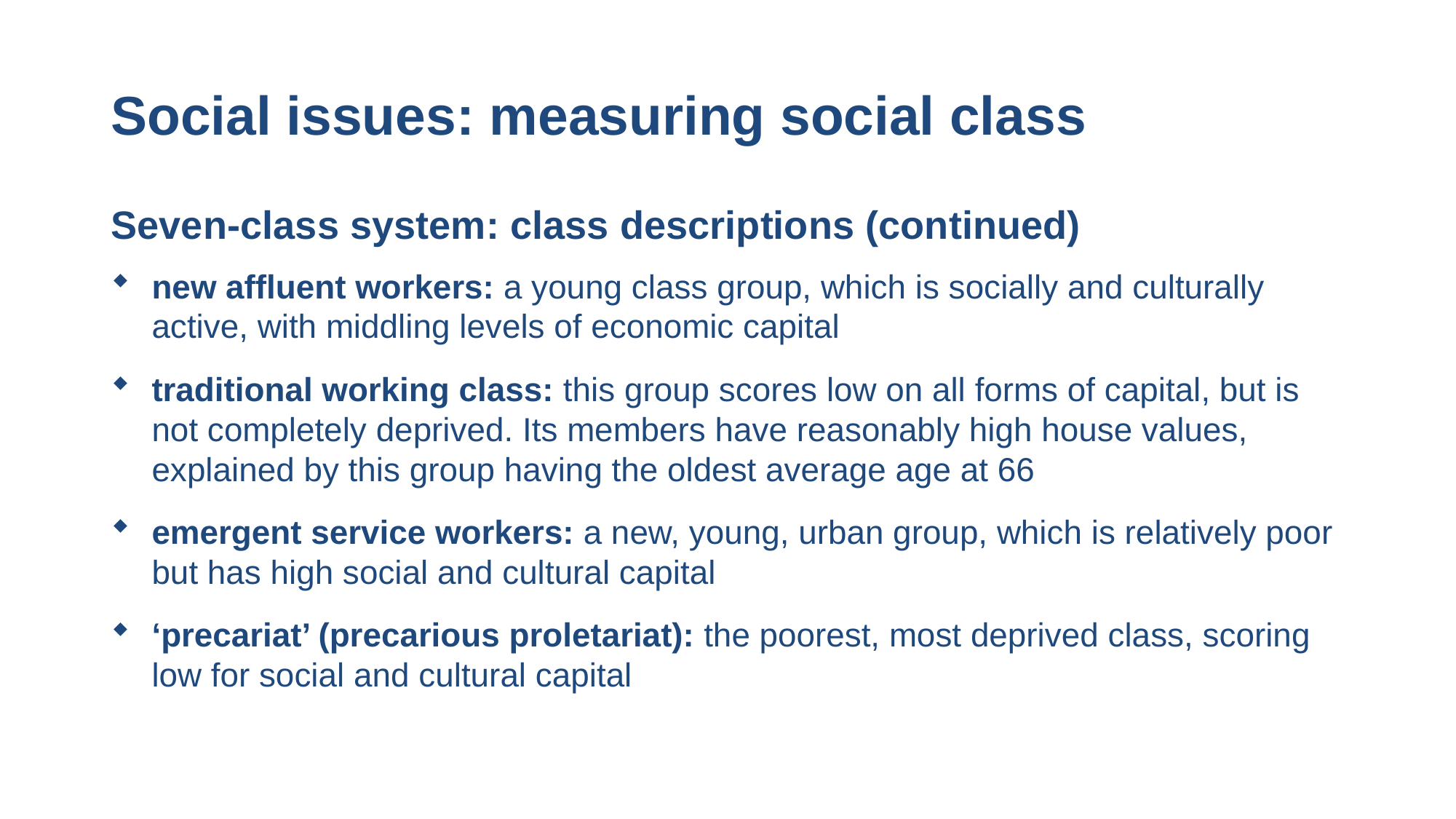

# Social issues: measuring social class
Seven-class system: class descriptions (continued)
new affluent workers: a young class group, which is socially and culturally active, with middling levels of economic capital
traditional working class: this group scores low on all forms of capital, but is not completely deprived. Its members have reasonably high house values, explained by this group having the oldest average age at 66
emergent service workers: a new, young, urban group, which is relatively poor but has high social and cultural capital
‘precariat’ (precarious proletariat): the poorest, most deprived class, scoring low for social and cultural capital